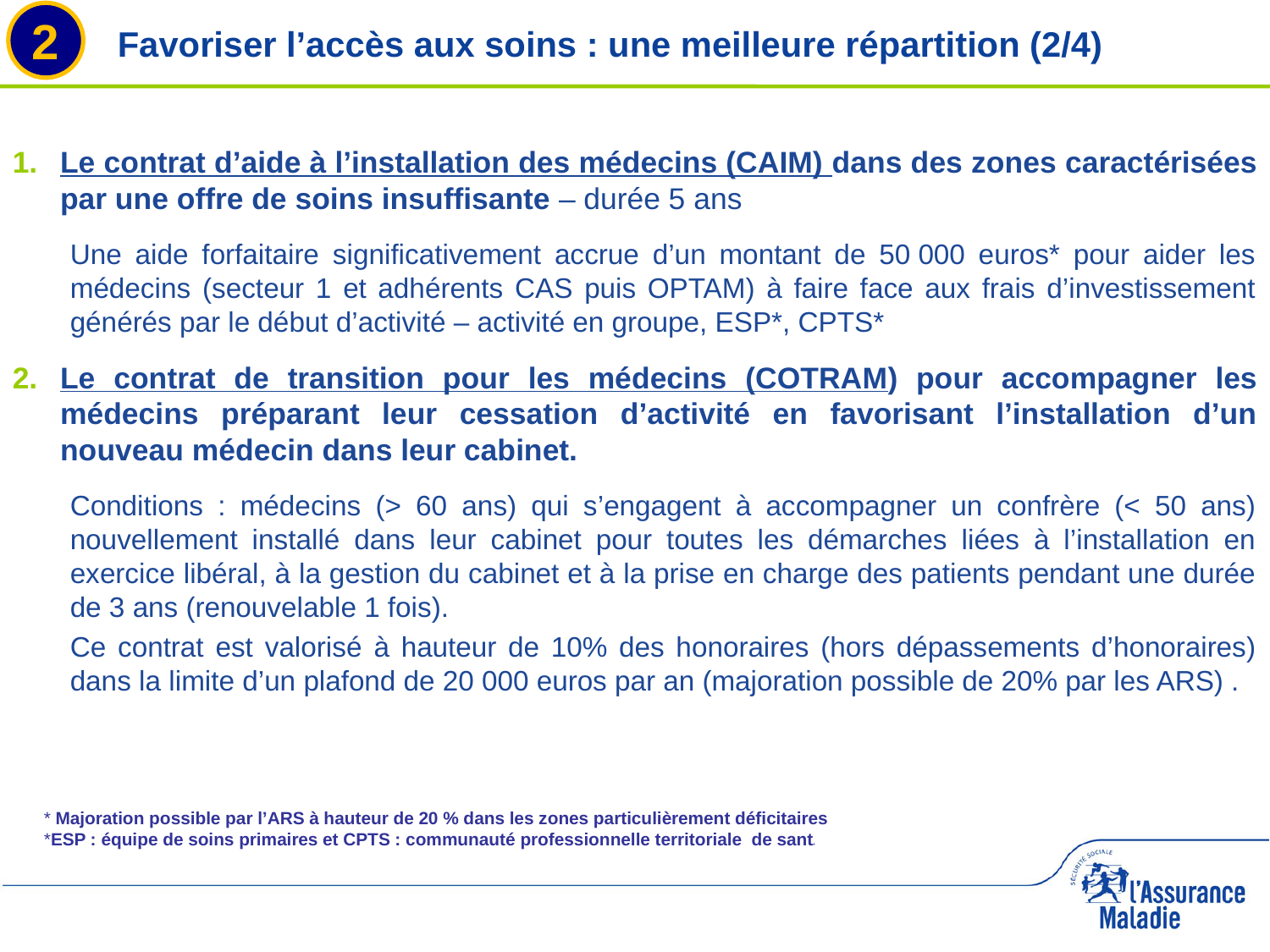

2
# Favoriser l’accès aux soins : une meilleure répartition (2/4)

Le contrat d’aide à l’installation des médecins (CAIM) dans des zones caractérisées par une offre de soins insuffisante – durée 5 ans
Une aide forfaitaire significativement accrue d’un montant de 50 000 euros* pour aider les médecins (secteur 1 et adhérents CAS puis OPTAM) à faire face aux frais d’investissement générés par le début d’activité – activité en groupe, ESP*, CPTS*
Le contrat de transition pour les médecins (COTRAM) pour accompagner les médecins préparant leur cessation d’activité en favorisant l’installation d’un nouveau médecin dans leur cabinet.
Conditions : médecins (> 60 ans) qui s’engagent à accompagner un confrère (< 50 ans) nouvellement installé dans leur cabinet pour toutes les démarches liées à l’installation en exercice libéral, à la gestion du cabinet et à la prise en charge des patients pendant une durée de 3 ans (renouvelable 1 fois).
Ce contrat est valorisé à hauteur de 10% des honoraires (hors dépassements d’honoraires) dans la limite d’un plafond de 20 000 euros par an (majoration possible de 20% par les ARS) .
* Majoration possible par l’ARS à hauteur de 20 % dans les zones particulièrement déficitaires
*ESP : équipe de soins primaires et CPTS : communauté professionnelle territoriale  de santé